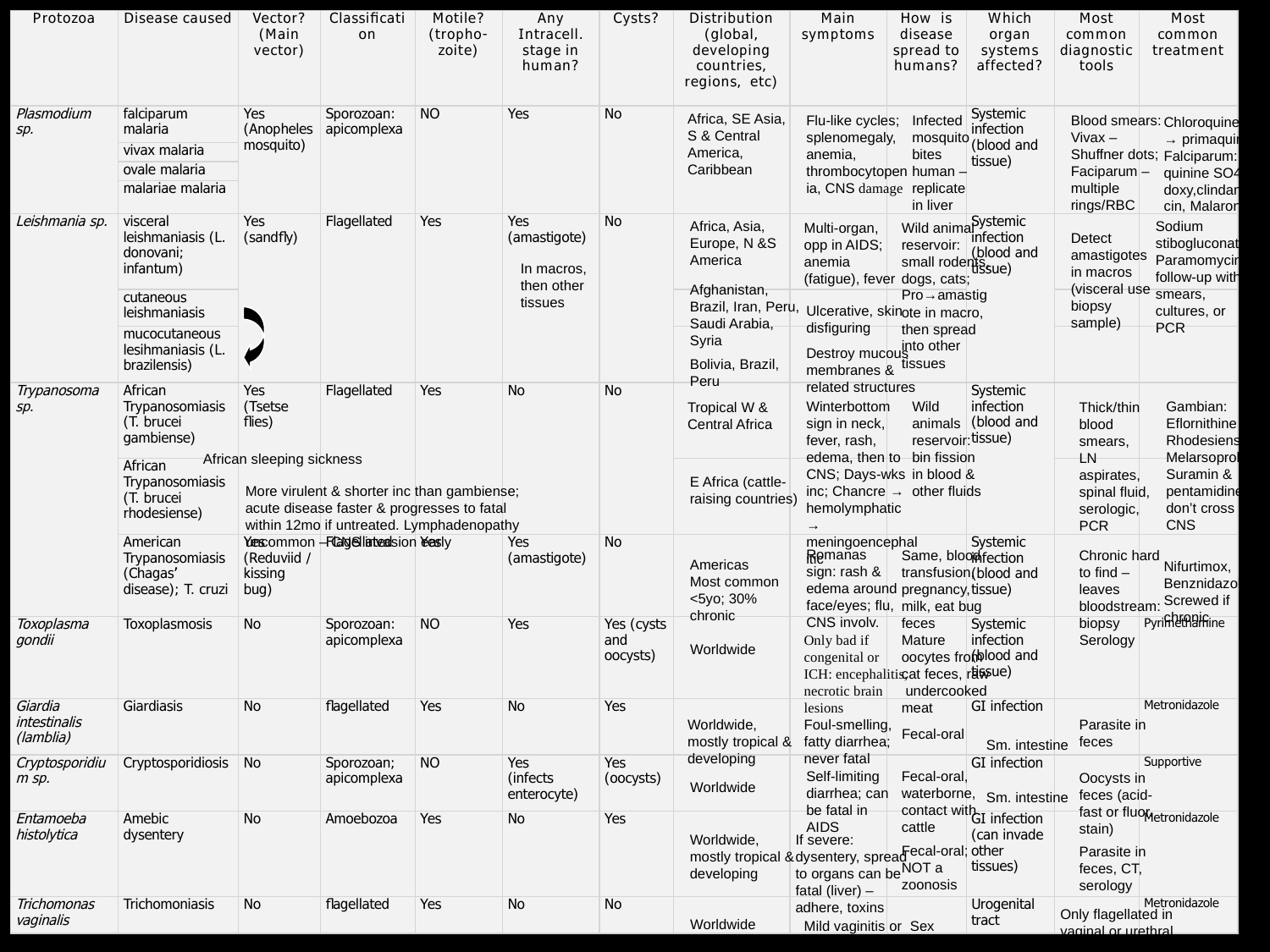

| Protozoa | Disease caused | Vector? (Main vector) | Classification | Motile? (tropho-zoite) | Any Intracell. stage in human? | Cysts? | Distribution (global, developing countries, regions, etc) | Main symptoms | How is disease spread to humans? | Which organ systems affected? | Most common diagnostic tools | Most common treatment |
| --- | --- | --- | --- | --- | --- | --- | --- | --- | --- | --- | --- | --- |
| Plasmodium sp. | falciparum malaria | Yes (Anopheles mosquito) | Sporozoan: apicomplexa | NO | Yes | No |  |  |  | Systemic infection (blood and tissue) |  |  |
|  | vivax malaria |  |  |  |  |  |  |  |  |  |  |  |
|  | ovale malaria |  |  |  |  |  |  |  |  |  |  |  |
|  | malariae malaria |  |  |  |  |  |  |  |  |  |  |  |
| Leishmania sp. | visceral leishmaniasis (L. donovani; infantum) | Yes (sandfly) | Flagellated | Yes | Yes (amastigote) | No |  |  |  | Systemic infection (blood and tissue) |  |  |
|  | cutaneous leishmaniasis |  |  |  |  |  |  |  |  |  |  |  |
|  | mucocutaneous lesihmaniasis (L. brazilensis) |  |  |  |  |  |  |  |  |  |  |  |
| Trypanosoma sp. | African Trypanosomiasis (T. brucei gambiense) | Yes (Tsetse flies) | Flagellated | Yes | No | No |  |  |  | Systemic infection (blood and tissue) |  |  |
|  | African Trypanosomiasis (T. brucei rhodesiense) |  |  |  |  |  |  |  |  |  |  |  |
|  | American Trypanosomiasis (Chagas’ disease); T. cruzi | Yes (Reduviid /kissing bug) | Flagellated | Yes | Yes (amastigote) | No |  |  |  | Systemic infection (blood and tissue) |  |  |
| Toxoplasma gondii | Toxoplasmosis | No | Sporozoan: apicomplexa | NO | Yes | Yes (cysts and oocysts) |  |  |  | Systemic infection (blood and tissue) |  | Pyrimethamine |
| Giardia intestinalis (lamblia) | Giardiasis | No | flagellated | Yes | No | Yes |  |  |  | GI infection |  | Metronidazole |
| Cryptosporidium sp. | Cryptosporidiosis | No | Sporozoan; apicomplexa | NO | Yes (infects enterocyte) | Yes (oocysts) |  |  |  | GI infection |  | Supportive |
| Entamoeba histolytica | Amebic dysentery | No | Amoebozoa | Yes | No | Yes |  |  |  | GI infection (can invade other tissues) |  | Metronidazole |
| Trichomonas vaginalis | Trichomoniasis | No | flagellated | Yes | No | No |  |  |  | Urogenital tract |  | Metronidazole |
Africa, SE Asia, S & Central America, Caribbean
Flu-like cycles; splenomegaly, anemia, thrombocytopenia, CNS damage
Infected mosquito bites human –replicate in liver
Blood smears:
Vivax – Shuffner dots;
Faciparum – multiple rings/RBC
Chloroquine → primaquine
Falciparum: quinine SO4 + doxy,clindamycin, Malarone
Africa, Asia, Europe, N &S America
Sodium stibogluconate, Paramomycin; follow-up with smears, cultures, or PCR
Multi-organ, opp in AIDS; anemia (fatigue), fever
Wild animal reservoir: small rodents, dogs, cats;
Pro→amastigote in macro, then spread into other tissues
Detect amastigotes in macros (visceral use biopsy sample)
In macros, then other tissues
Afghanistan, Brazil, Iran, Peru, Saudi Arabia, Syria
Ulcerative, skin disfiguring

Destroy mucous membranes & related structures
Bolivia, Brazil, Peru
Winterbottom sign in neck, fever, rash, edema, then to CNS; Days-wks inc; Chancre → hemolymphatic → meningoencephalitic
Wild animals reservoir: bin fission in blood & other fluids
Gambian: Eflornithine
Rhodesiense: Melarsoprol
Suramin & pentamidine don’t cross CNS
Tropical W & Central Africa
Thick/thin blood smears, LN aspirates, spinal fluid, serologic, PCR
African sleeping sickness
E Africa (cattle-raising countries)
More virulent & shorter inc than gambiense; acute disease faster & progresses to fatal within 12mo if untreated. Lymphadenopathy uncommon – CNS invasion early
Romanas sign: rash & edema around face/eyes; flu, CNS involv.
Same, blood transfusion, pregnancy, milk, eat bug feces
Chronic hard to find – leaves bloodstream: biopsy
Americas
Most common <5yo; 30% chronic
Nifurtimox, Benznidazol
Screwed if chronic
Only bad if congenital or ICH: encephalitis, necrotic brain lesions
Mature oocytes from cat feces, raw  undercooked  meat
Serology
Worldwide
Worldwide, mostly tropical & developing
Foul-smelling, fatty diarrhea; never fatal
Parasite in feces
Fecal-oral
Sm. intestine
Self-limiting diarrhea; can be fatal in AIDS
Fecal-oral, waterborne, contact with cattle
Oocysts in feces (acid-fast or fluor. stain)
Worldwide
Sm. intestine
Worldwide, mostly tropical & developing
If severe: dysentery, spread to organs can be fatal (liver) – adhere, toxins
Fecal-oral;
NOT a zoonosis
Parasite in feces, CT, serology
Only flagellated in vaginal or urethral discharge
Worldwide
Mild vaginitis or urethritis
Sex